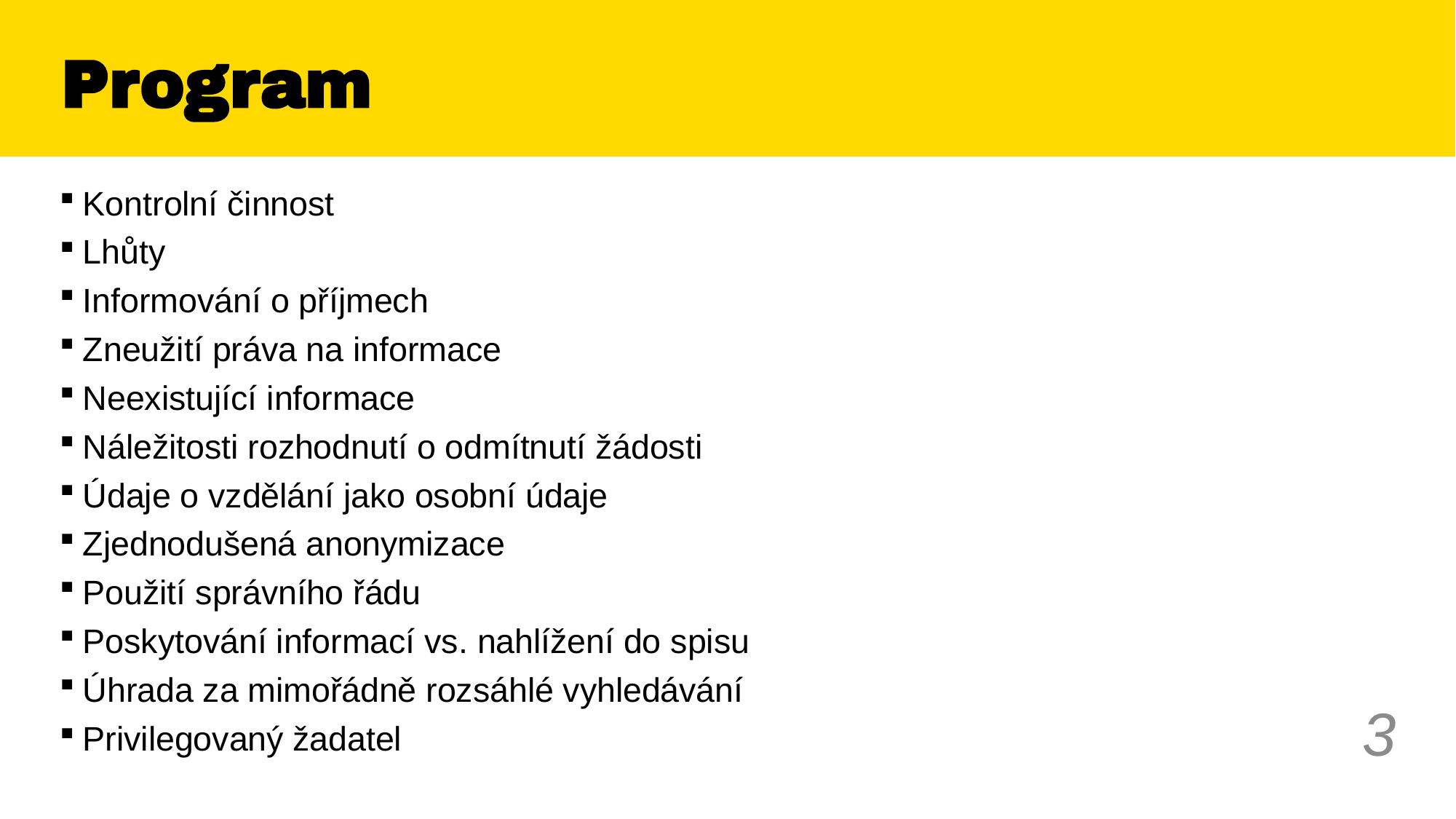

# Program
Kontrolní činnost
Lhůty
Informování o příjmech
Zneužití práva na informace
Neexistující informace
Náležitosti rozhodnutí o odmítnutí žádosti
Údaje o vzdělání jako osobní údaje
Zjednodušená anonymizace
Použití správního řádu
Poskytování informací vs. nahlížení do spisu
Úhrada za mimořádně rozsáhlé vyhledávání
Privilegovaný žadatel

3